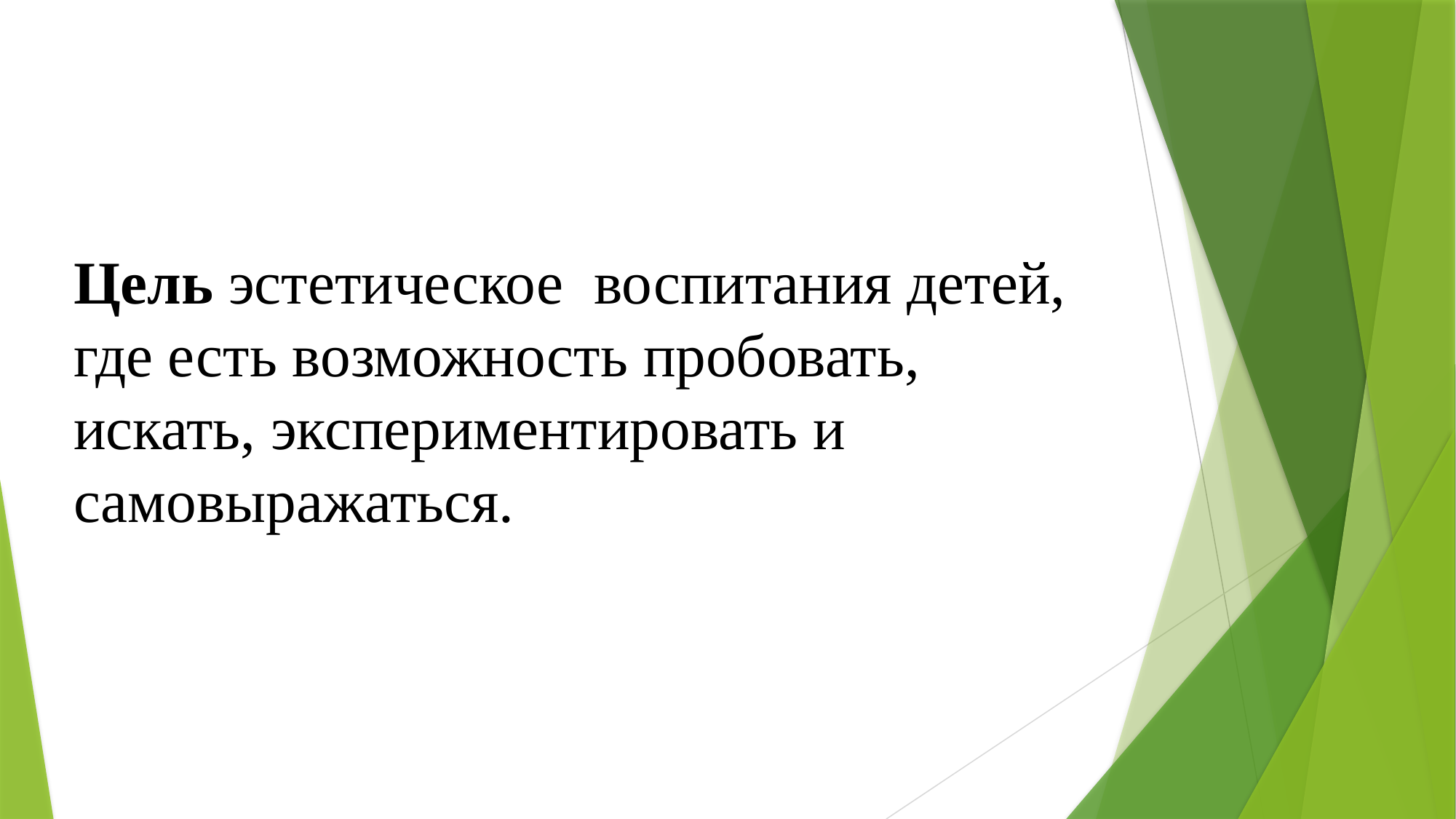

Цель эстетическое  воспитания детей, где есть возможность пробовать, искать, экспериментировать и самовыражаться.